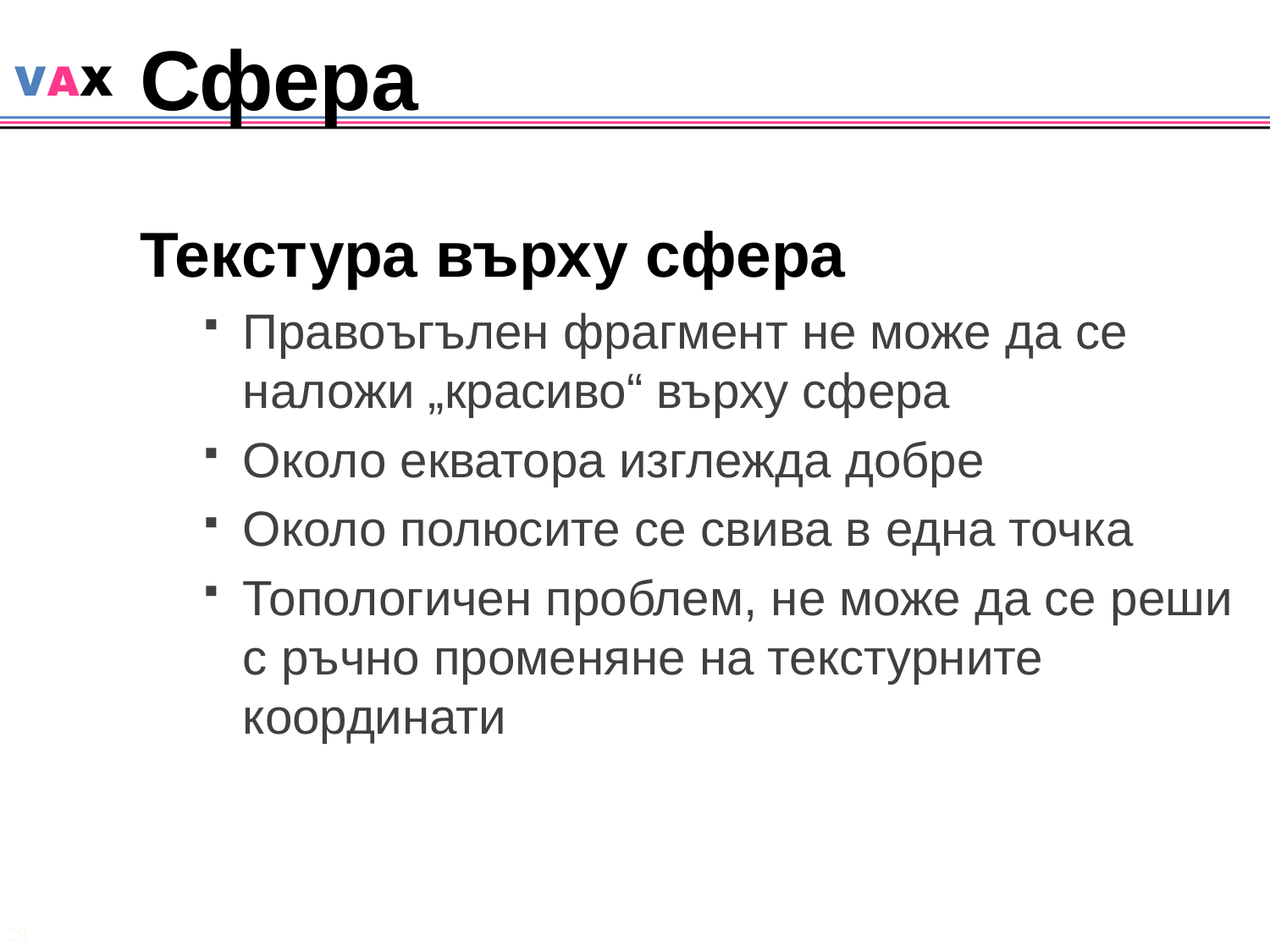

# Сфера
Текстура върху сфера
Правоъгълен фрагмент не може да се наложи „красиво“ върху сфера
Около екватора изглежда добре
Около полюсите се свива в една точка
Топологичен проблем, не може да се реши с ръчно променяне на текстурните координати